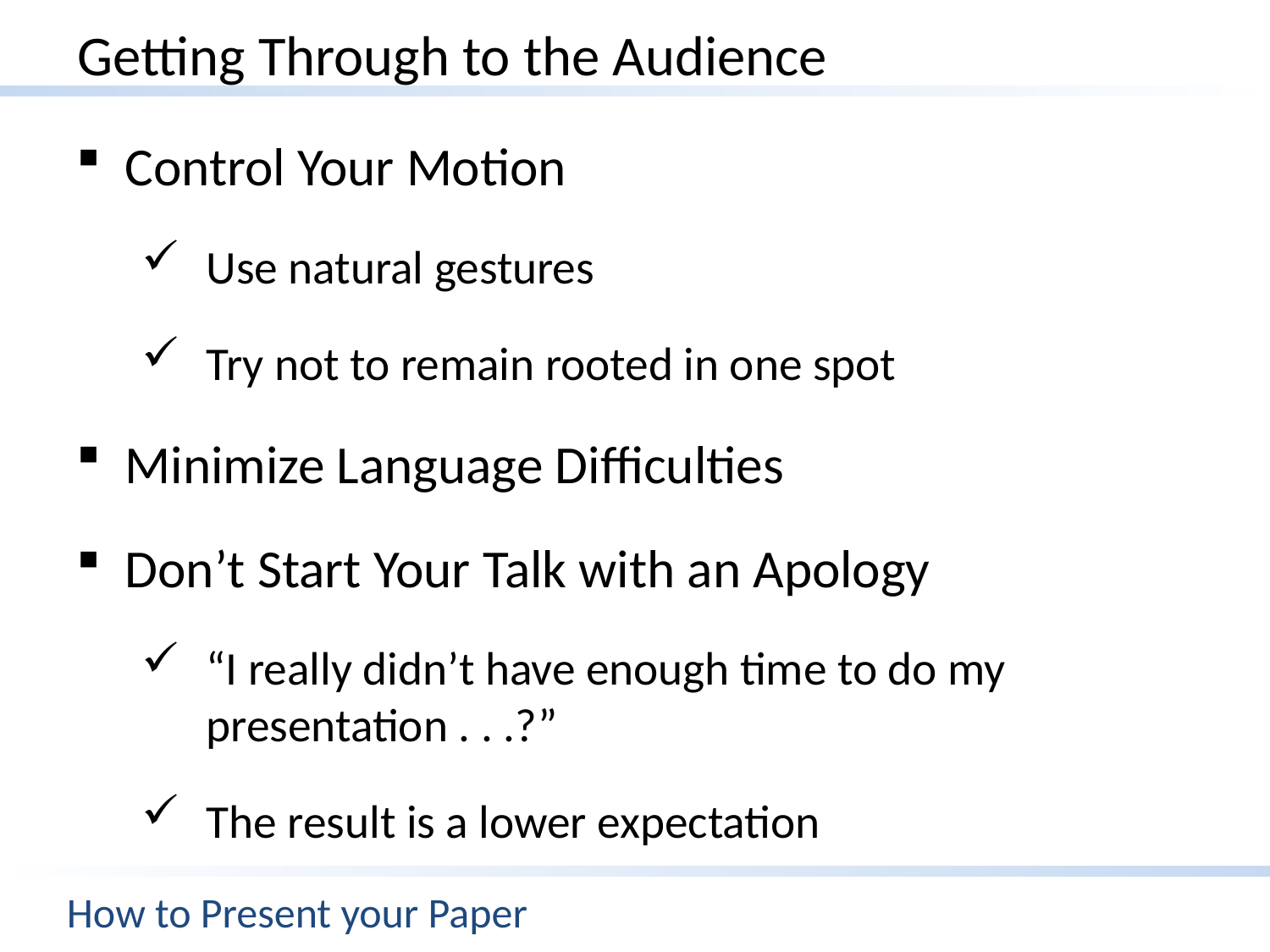

# Getting Through to the Audience

Control Your Motion
Use natural gestures
Try not to remain rooted in one spot
Minimize Language Difficulties
Don’t Start Your Talk with an Apology
“I really didn’t have enough time to do my presentation . . .?”
The result is a lower expectation
How to Present your Paper